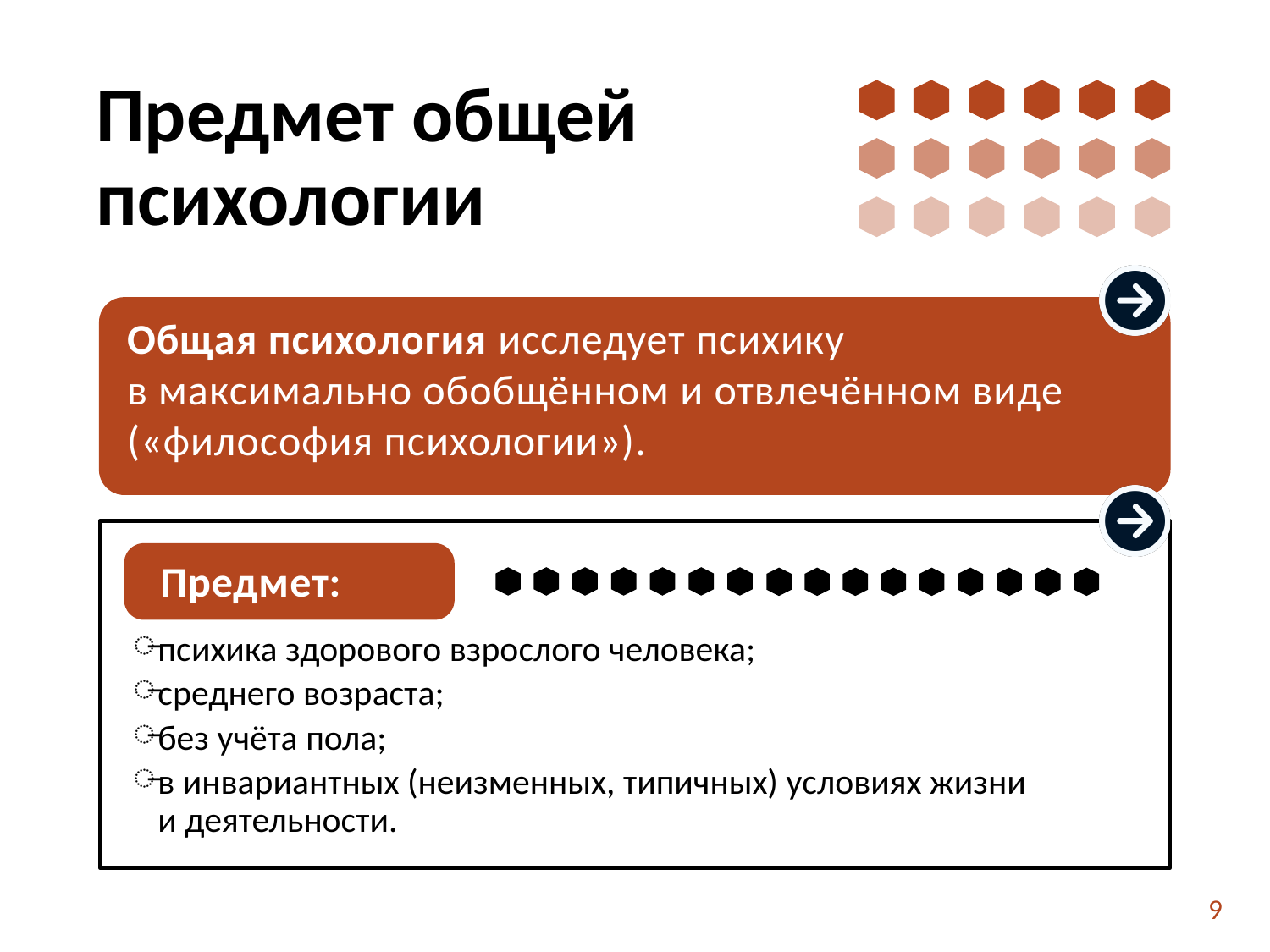

# Предмет общей психологии

Общая психология исследует психику
в максимально обобщённом и отвлечённом виде («философия психологии»).

психика здорового взрослого человека;
среднего возраста;
без учёта пола;
в инвариантных (неизменных, типичных) условиях жизни
и деятельности.
Предмет:

9